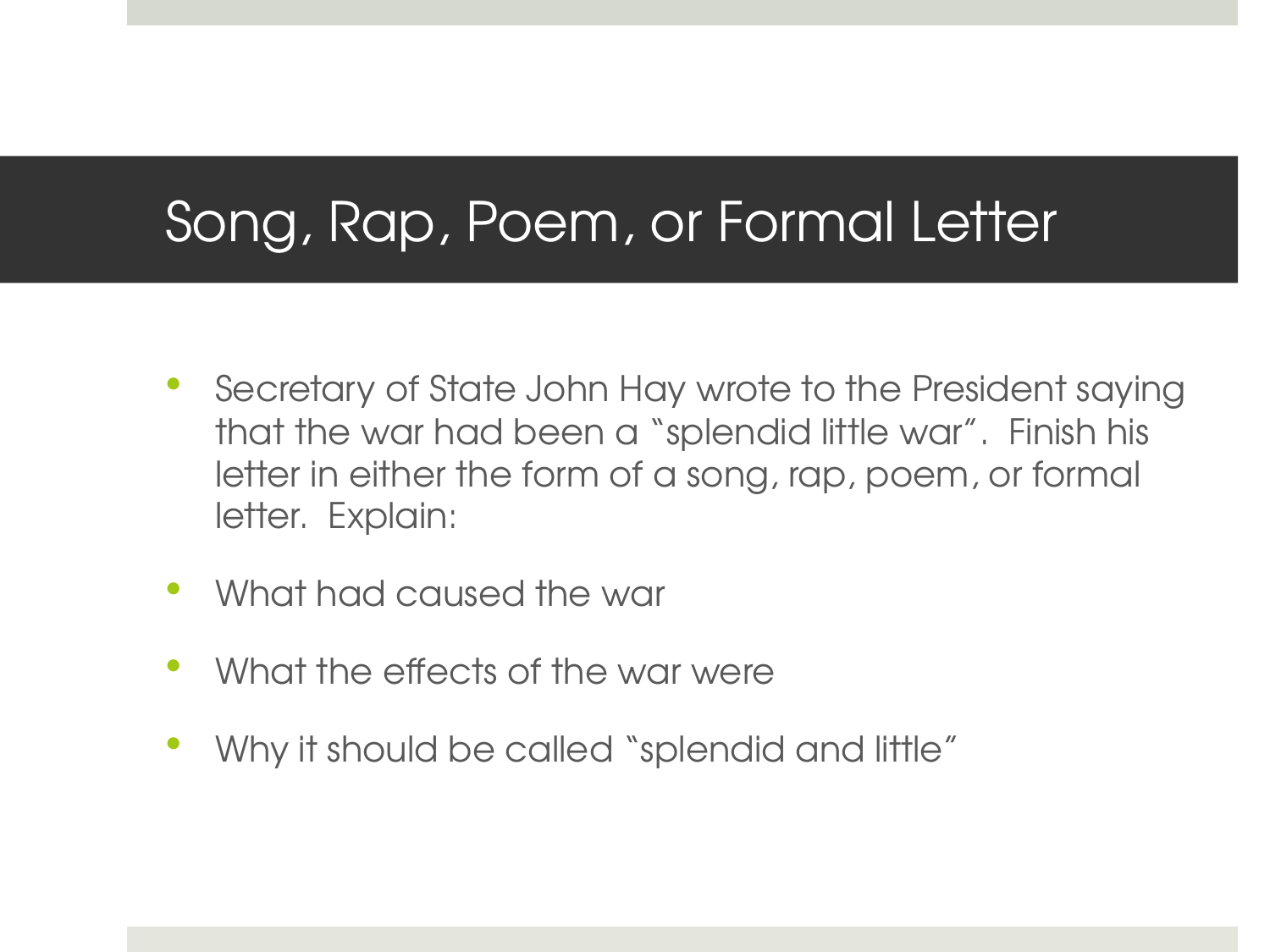

# Song, Rap, Poem, or Formal Letter
Secretary of State John Hay wrote to the President saying that the war had been a “splendid little war”.  Finish his letter in either the form of a song, rap, poem, or formal letter.  Explain:
What had caused the war
What the effects of the war were
Why it should be called “splendid and little”